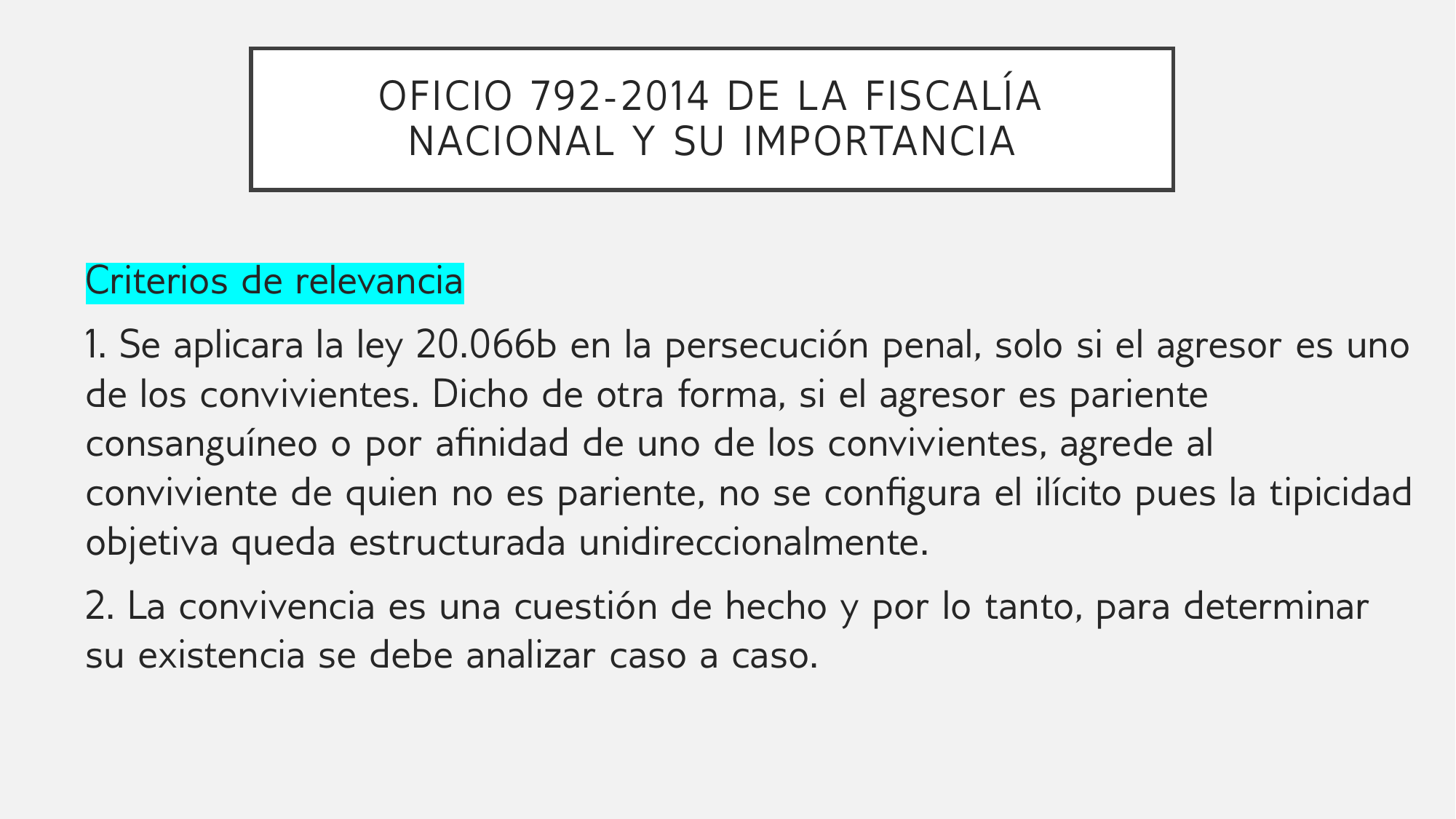

# Oficio 792-2014 de la Fiscalía Nacional y su importancia
Criterios de relevancia
1. Se aplicara la ley 20.066b en la persecución penal, solo si el agresor es uno de los convivientes. Dicho de otra forma, si el agresor es pariente consanguíneo o por afinidad de uno de los convivientes, agrede al conviviente de quien no es pariente, no se configura el ilícito pues la tipicidad objetiva queda estructurada unidireccionalmente.
2. La convivencia es una cuestión de hecho y por lo tanto, para determinar su existencia se debe analizar caso a caso.